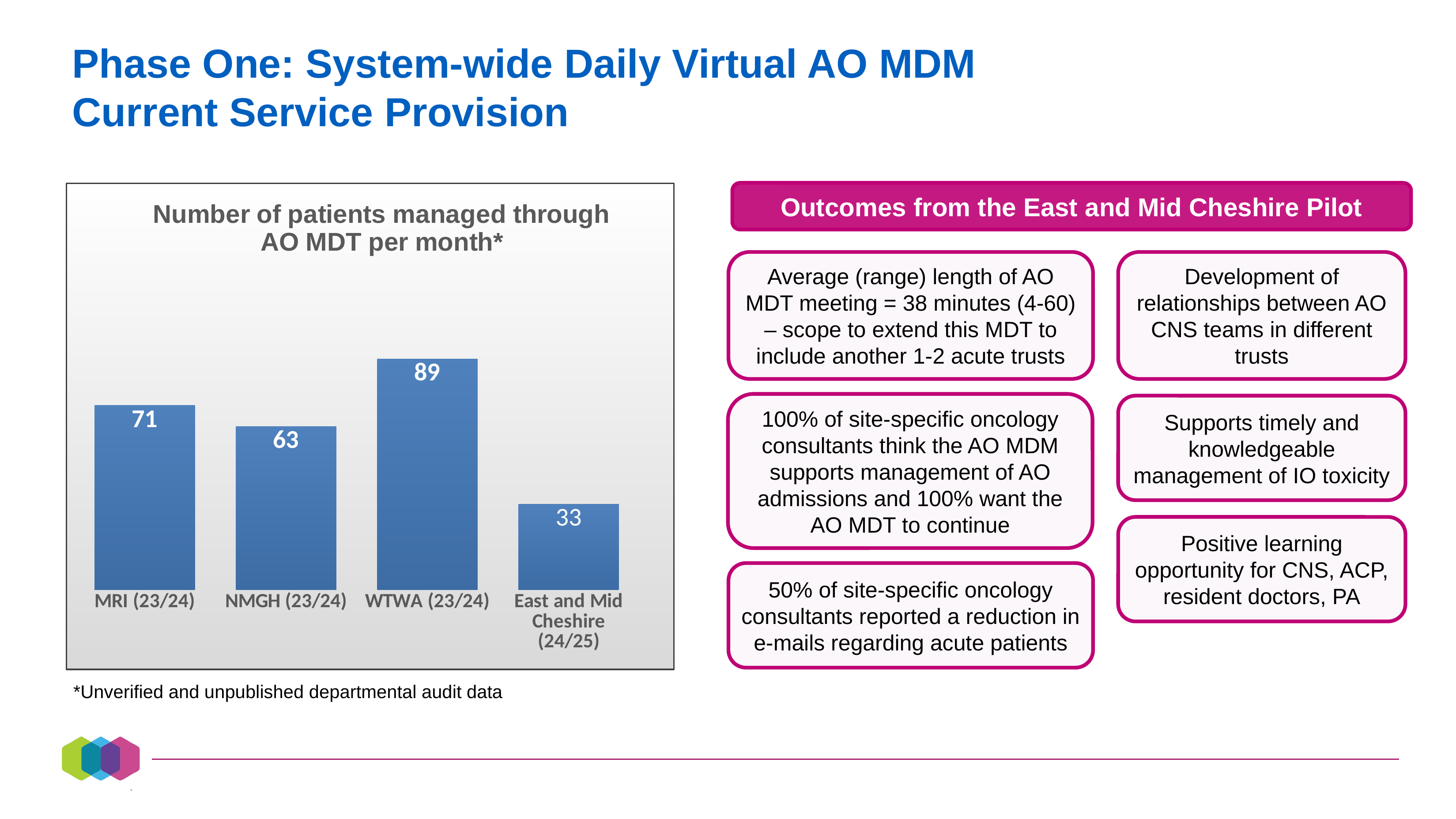

Phase One: System-wide Daily Virtual AO MDM
Current Service Provision

### Chart: Number of patients managed through AO MDT per month*

| Category |  |
|---|---|
| MRI (23/24) | 71.0 |
| NMGH (23/24) | 63.0 |
| WTWA (23/24) | 89.0 |
| East and Mid Cheshire (24/25) | 33.0 |
Outcomes from the East and Mid Cheshire Pilot
Average (range) length of AO MDT meeting = 38 minutes (4-60) – scope to extend this MDT to include another 1-2 acute trusts
Development of relationships between AO CNS teams in different trusts
100% of site-specific oncology consultants think the AO MDM supports management of AO admissions and 100% want the AO MDT to continue
Supports timely and knowledgeable management of IO toxicity
Positive learning opportunity for CNS, ACP, resident doctors, PA
50% of site-specific oncology consultants reported a reduction in e-mails regarding acute patients
*Unverified and unpublished departmental audit data